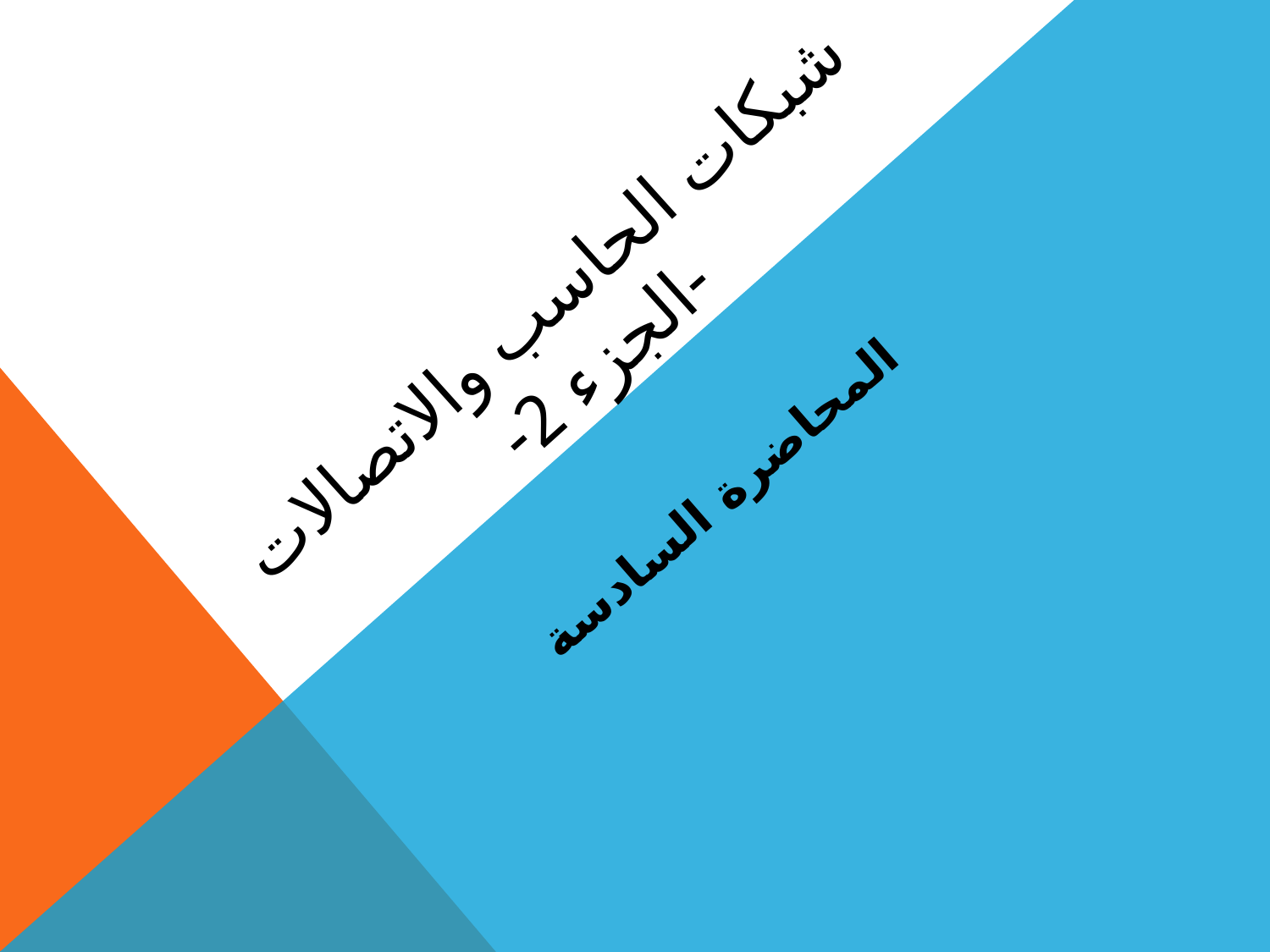

# شبكات الحاسب والاتصالات -الجزء 2-
المحاضرة السادسة